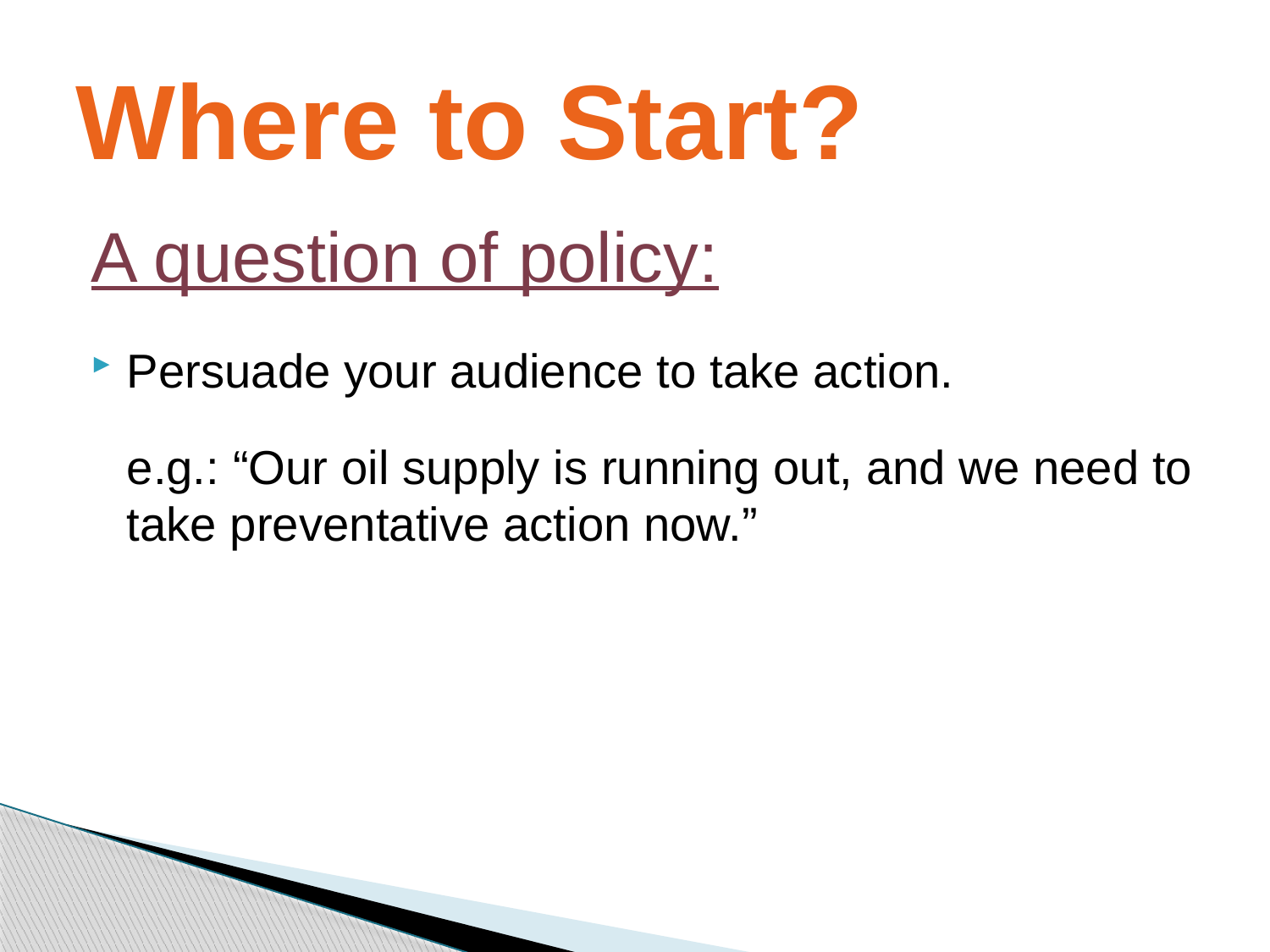

# Where to Start?
A question of policy:

Persuade your audience to take action.

	e.g.: “Our oil supply is running out, and we need to take preventative action now.”